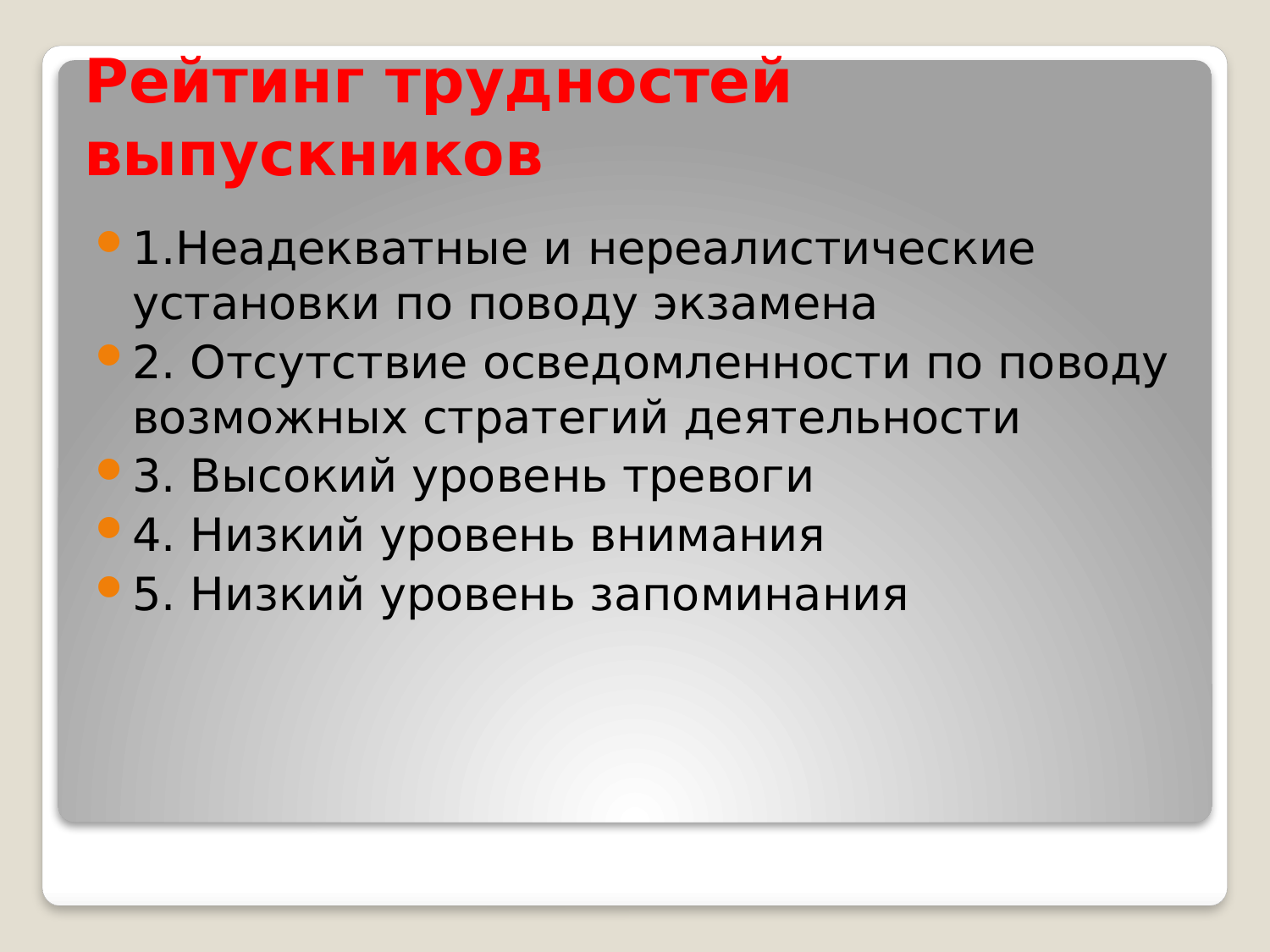

# Рейтинг трудностей выпускников
1.Неадекватные и нереалистические установки по поводу экзамена
2. Отсутствие осведомленности по поводу возможных стратегий деятельности
3. Высокий уровень тревоги
4. Низкий уровень внимания
5. Низкий уровень запоминания